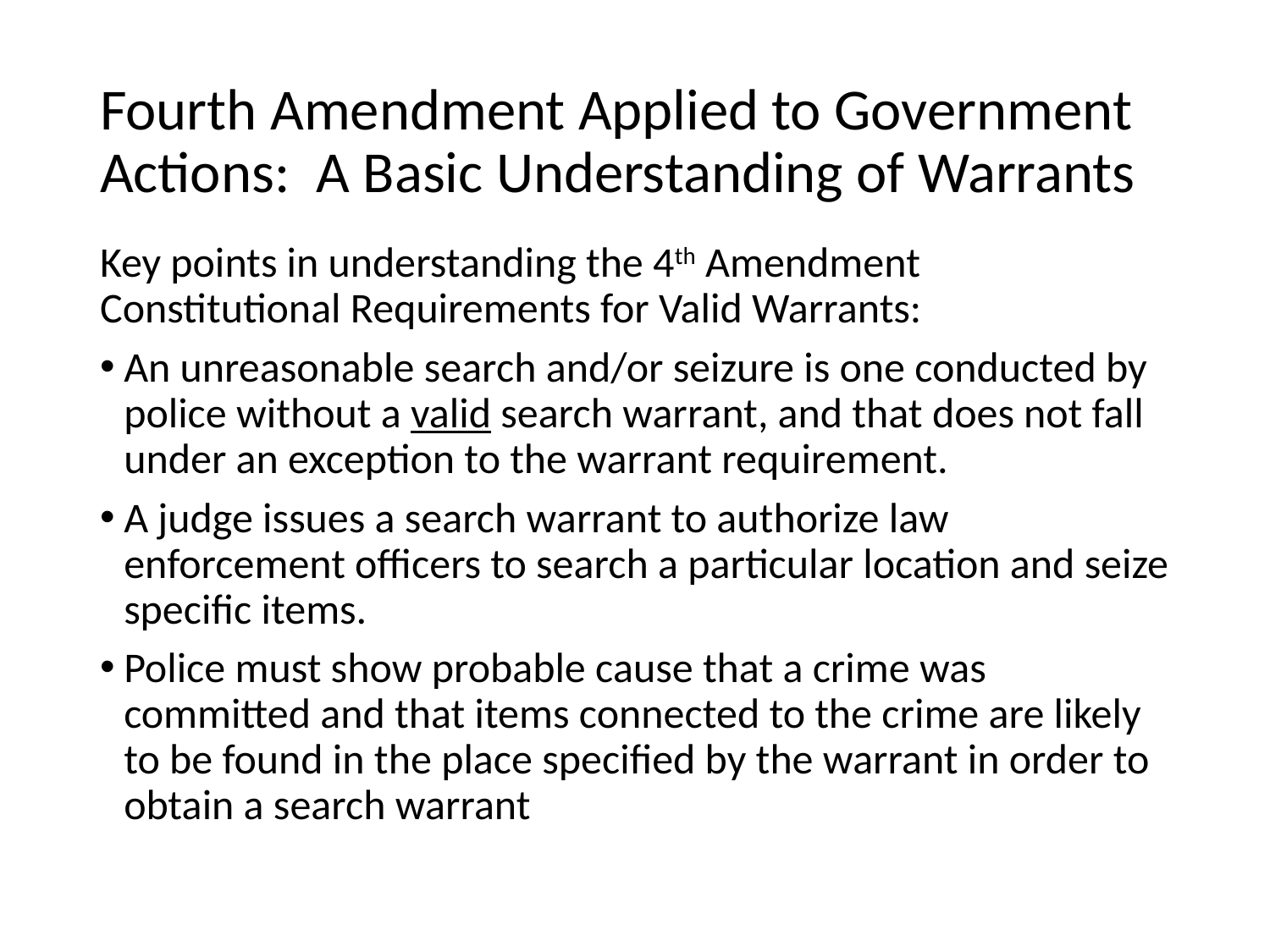

# Fourth Amendment Applied to Government Actions:  A Basic Understanding of Warrants
Key points in understanding the 4th Amendment Constitutional Requirements for Valid Warrants:
An unreasonable search and/or seizure is one conducted by police without a valid search warrant, and that does not fall under an exception to the warrant requirement.
A judge issues a search warrant to authorize law enforcement officers to search a particular location and seize specific items.
Police must show probable cause that a crime was committed and that items connected to the crime are likely to be found in the place specified by the warrant in order to obtain a search warrant